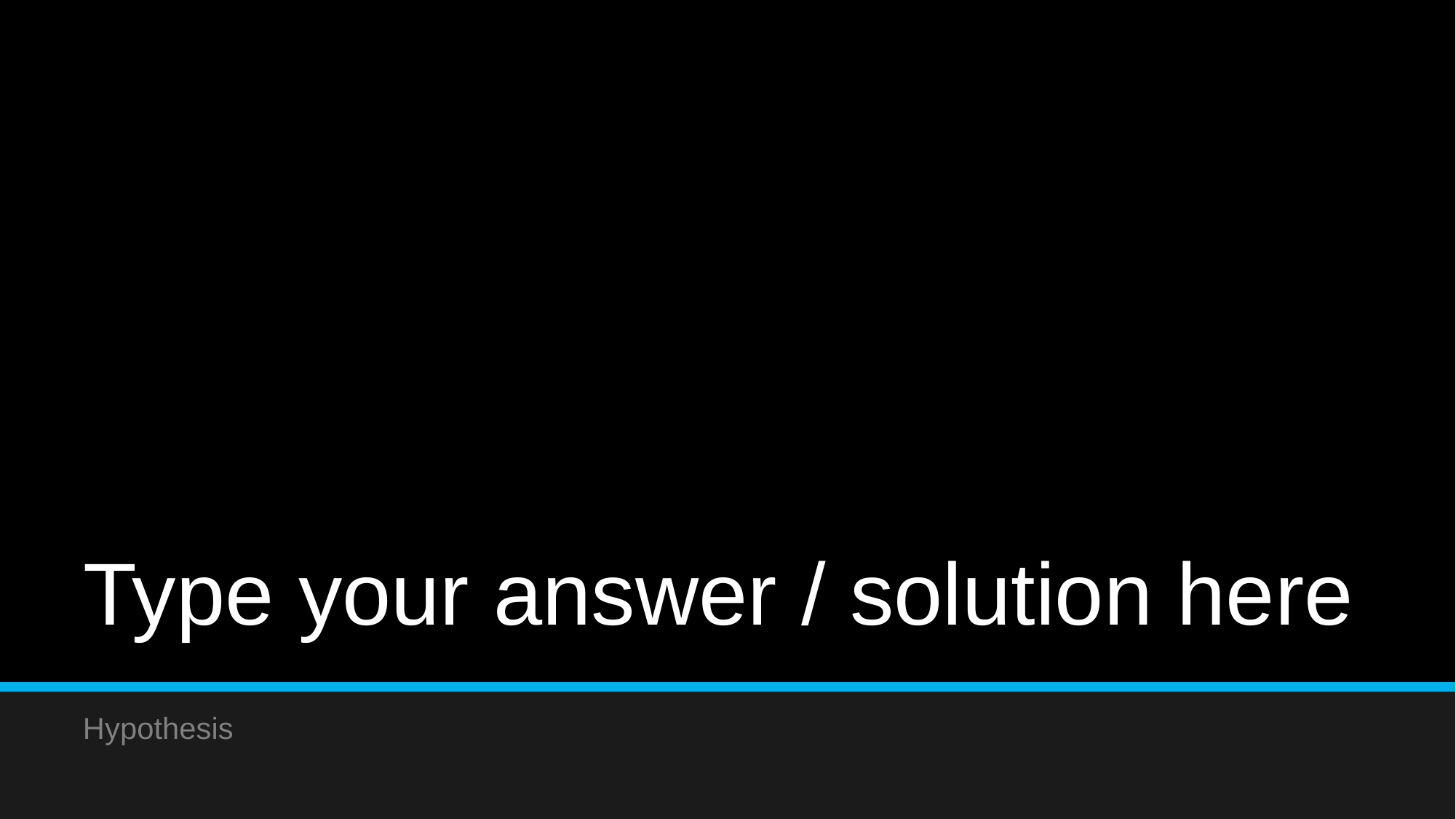

# Type your answer / solution here
Hypothesis